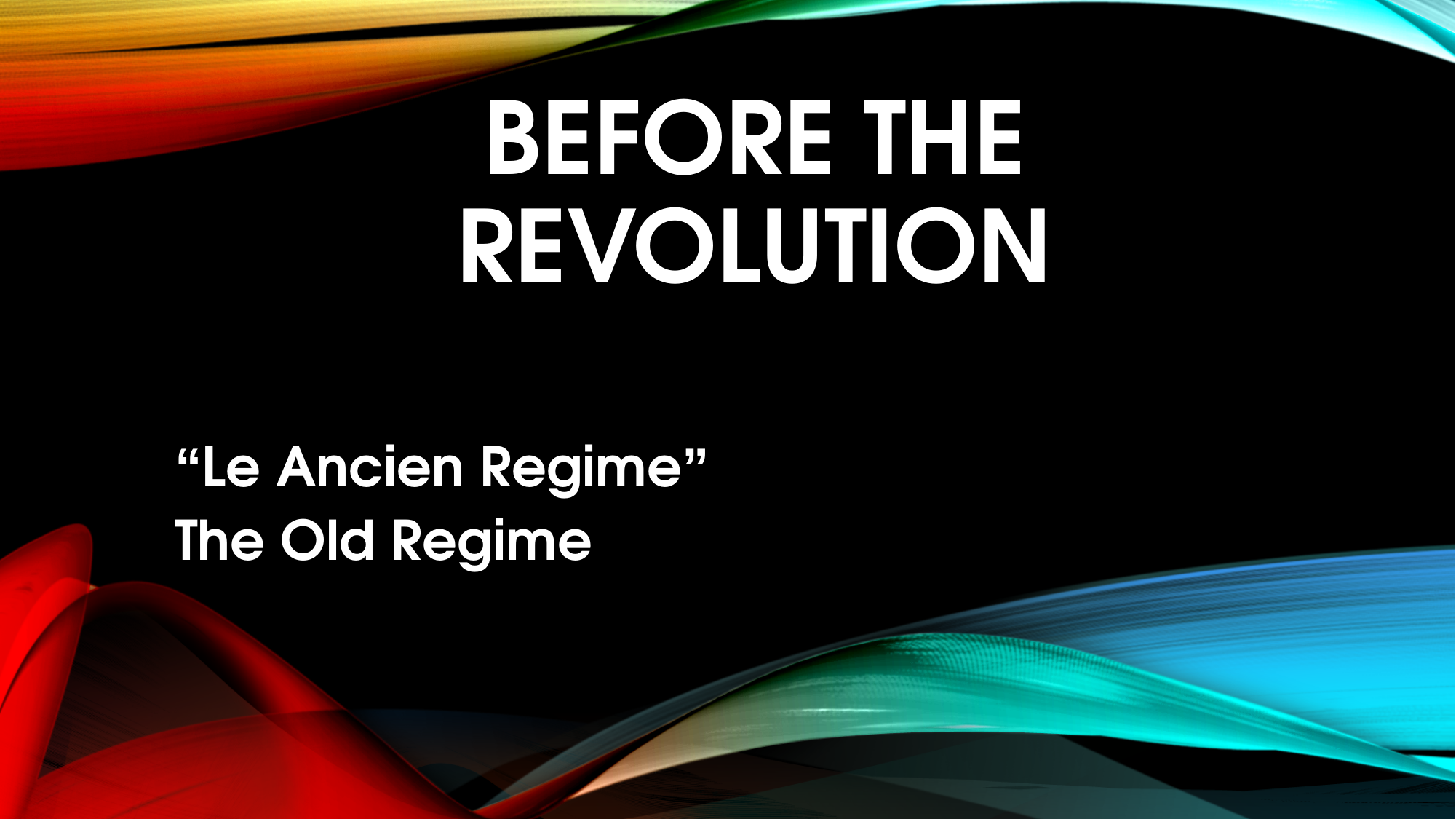

# Before the Revolution
“Le Ancien Regime”
The Old Regime